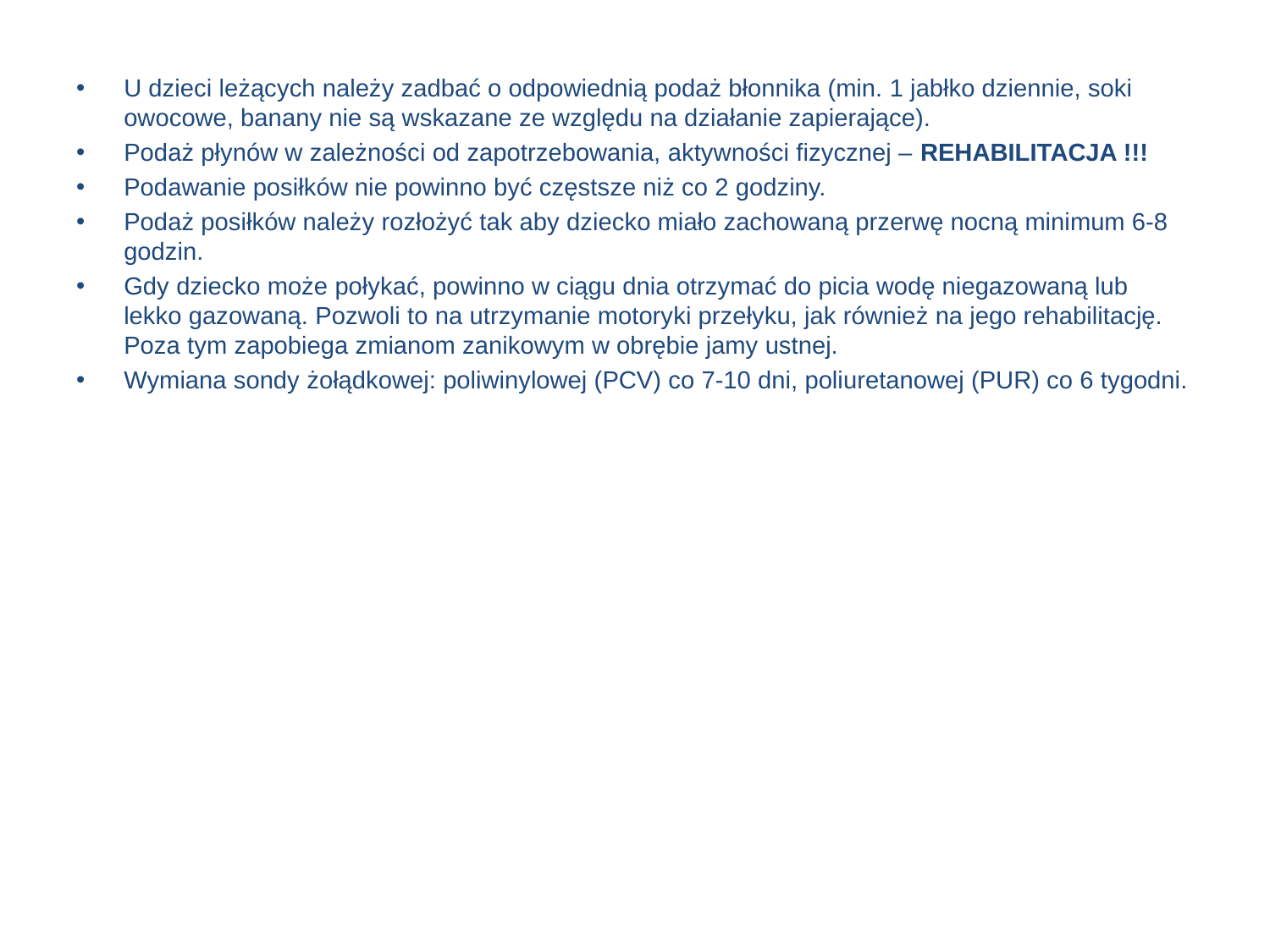

U dzieci leżących należy zadbać o odpowiednią podaż błonnika (min. 1 jabłko dziennie, soki owocowe, banany nie są wskazane ze względu na działanie zapierające).
Podaż płynów w zależności od zapotrzebowania, aktywności fizycznej – REHABILITACJA !!!
Podawanie posiłków nie powinno być częstsze niż co 2 godziny.
Podaż posiłków należy rozłożyć tak aby dziecko miało zachowaną przerwę nocną minimum 6-8 godzin.
Gdy dziecko może połykać, powinno w ciągu dnia otrzymać do picia wodę niegazowaną lub lekko gazowaną. Pozwoli to na utrzymanie motoryki przełyku, jak również na jego rehabilitację. Poza tym zapobiega zmianom zanikowym w obrębie jamy ustnej.
Wymiana sondy żołądkowej: poliwinylowej (PCV) co 7-10 dni, poliuretanowej (PUR) co 6 tygodni.